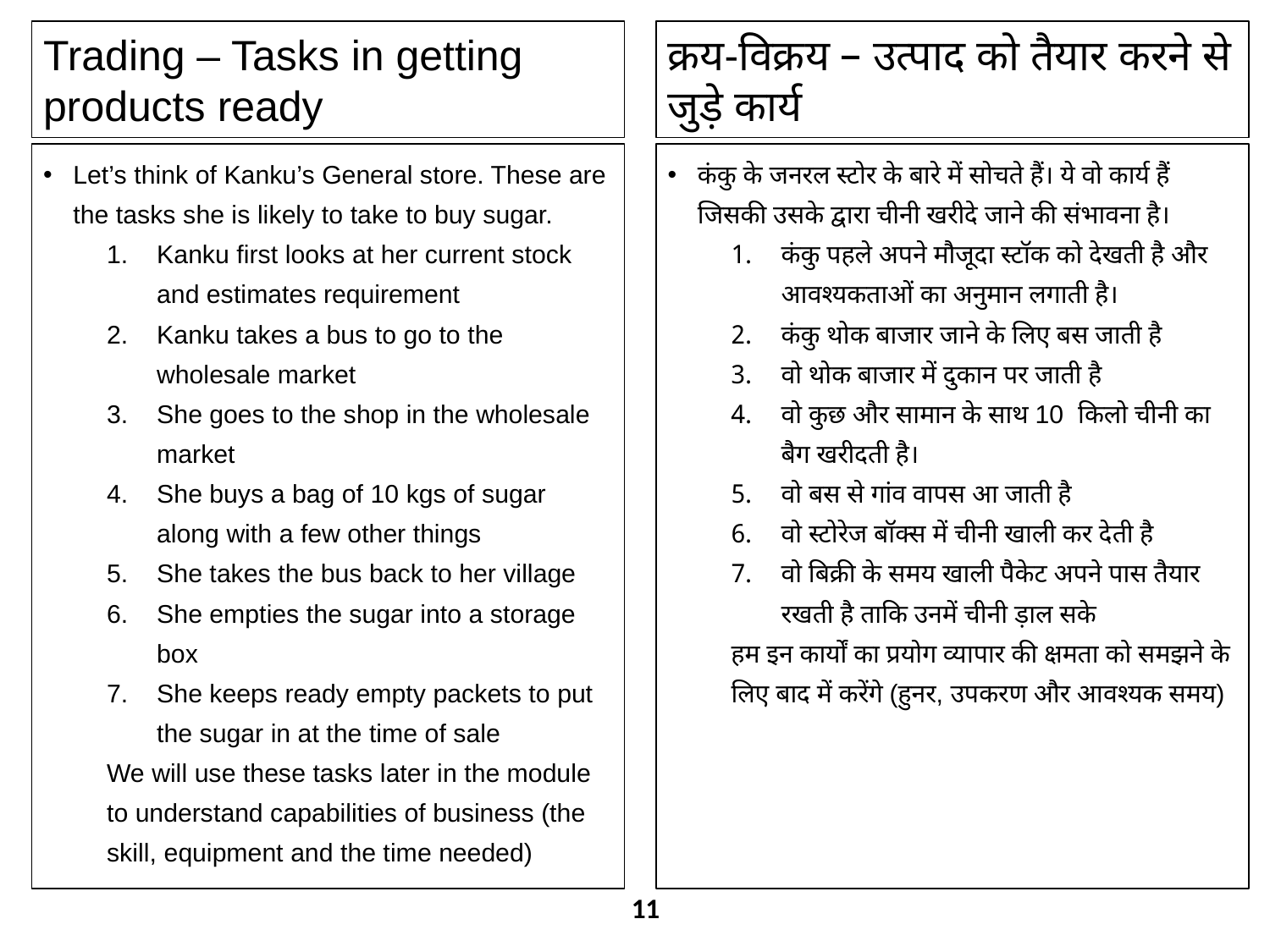

Trading – Tasks in getting products ready
क्रय-विक्रय – उत्पाद को तैयार करने से जुड़े कार्य
Let’s think of Kanku’s General store. These are the tasks she is likely to take to buy sugar.
Kanku first looks at her current stock and estimates requirement
Kanku takes a bus to go to the wholesale market
She goes to the shop in the wholesale market
She buys a bag of 10 kgs of sugar along with a few other things
She takes the bus back to her village
She empties the sugar into a storage box
She keeps ready empty packets to put the sugar in at the time of sale
We will use these tasks later in the module to understand capabilities of business (the skill, equipment and the time needed)
कंकु के जनरल स्टोर के बारे में सोचते हैं। ये वो कार्य हैं जिसकी उसके द्वारा चीनी खरीदे जाने की संभावना है।
कंकु पहले अपने मौजूदा स्टॉक को देखती है और आवश्यकताओं का अनुमान लगाती है।
कंकु थोक बाजार जाने के लिए बस जाती है
वो थोक बाजार में दुकान पर जाती है
वो कुछ और सामान के साथ 10  किलो चीनी का बैग खरीदती है।
वो बस से गांव वापस आ जाती है
वो स्टोरेज बॉक्स में चीनी खाली कर देती है
वो बिक्री के समय खाली पैकेट अपने पास तैयार रखती है ताकि उनमें चीनी ड़ाल सके
हम इन कार्यों का प्रयोग व्यापार की क्षमता को समझने के लिए बाद में करेंगे (हुनर, उपकरण और आवश्यक समय)
11